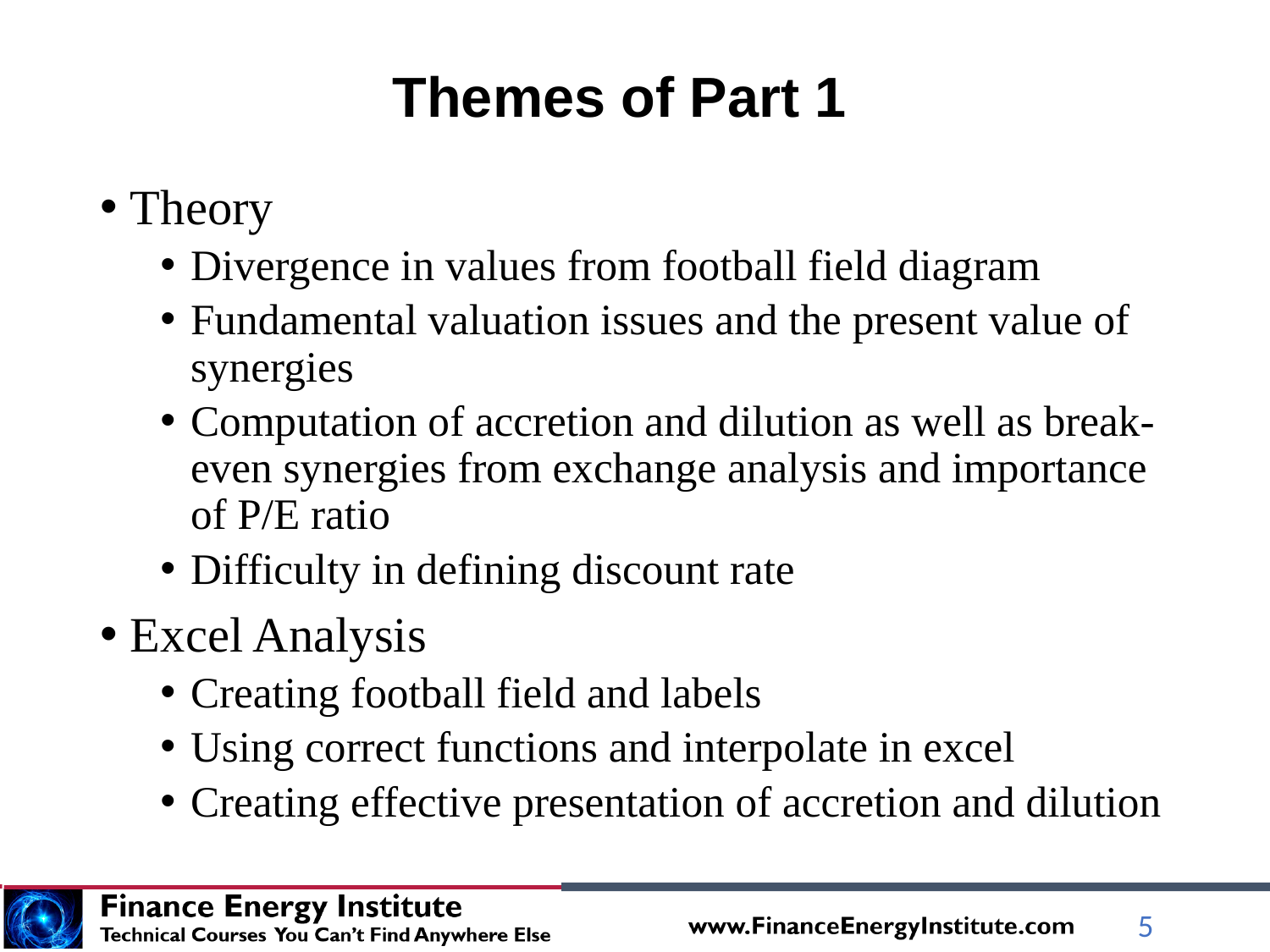

# Themes of Part 1
Theory
Divergence in values from football field diagram
Fundamental valuation issues and the present value of synergies
Computation of accretion and dilution as well as break-even synergies from exchange analysis and importance of P/E ratio
Difficulty in defining discount rate
Excel Analysis
Creating football field and labels
Using correct functions and interpolate in excel
Creating effective presentation of accretion and dilution

5